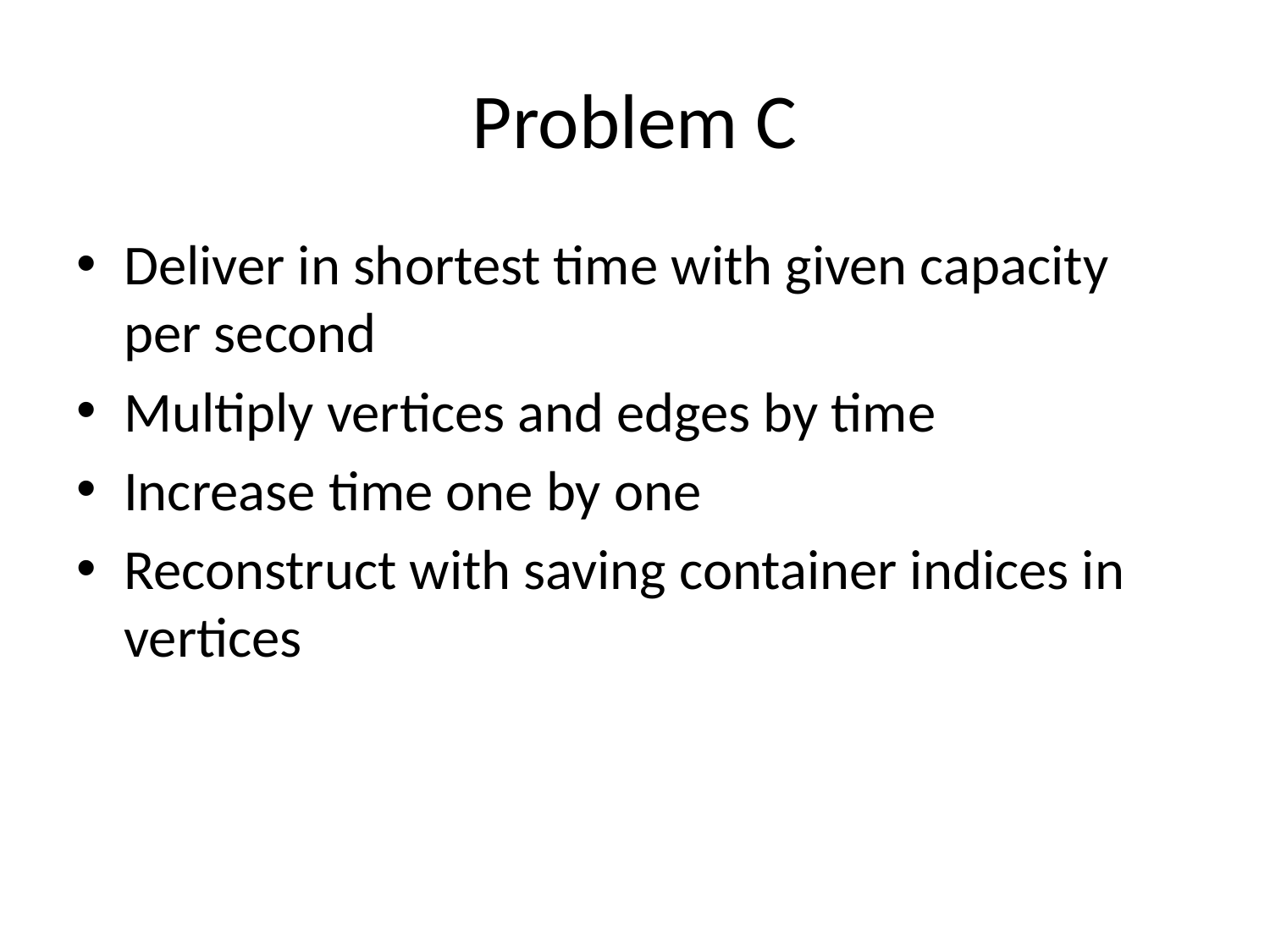

# Problem C
Deliver in shortest time with given capacity per second
Multiply vertices and edges by time
Increase time one by one
Reconstruct with saving container indices in vertices